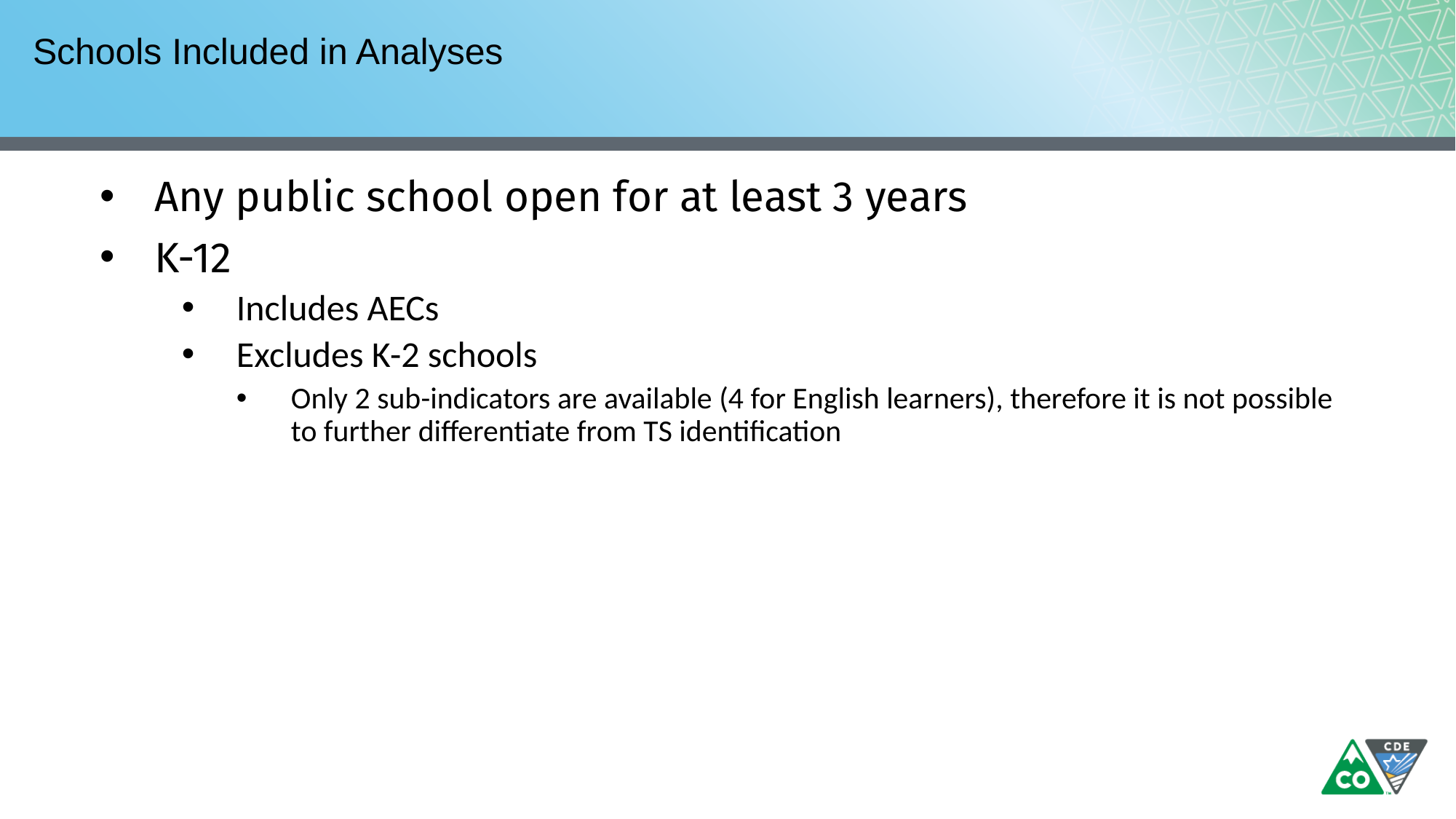

# Schools Included in Analyses
Any public school open for at least 3 years
K-12
Includes AECs
Excludes K-2 schools
Only 2 sub-indicators are available (4 for English learners), therefore it is not possible to further differentiate from TS identification